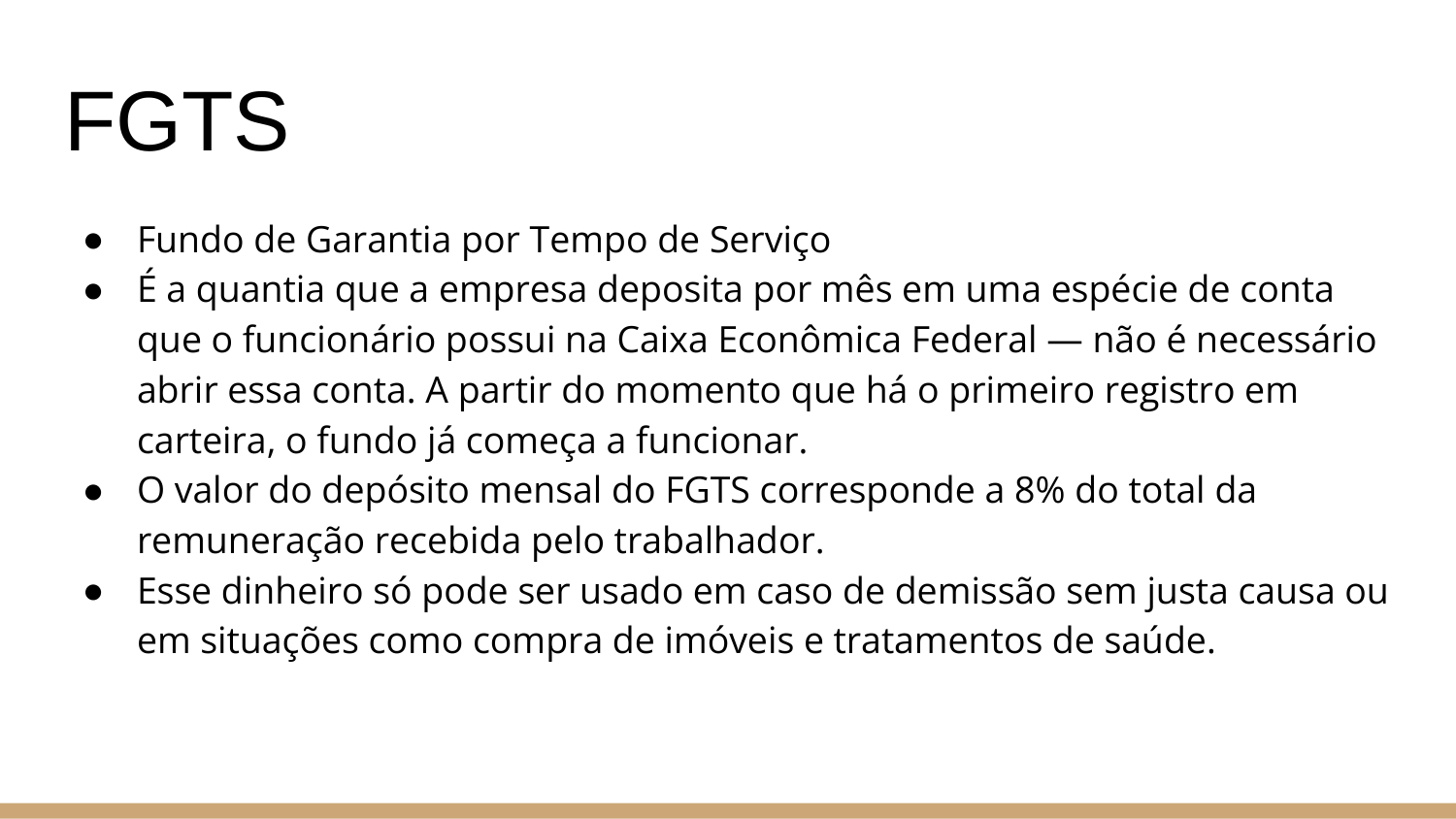

# FGTS
Fundo de Garantia por Tempo de Serviço
É a quantia que a empresa deposita por mês em uma espécie de conta que o funcionário possui na Caixa Econômica Federal — não é necessário abrir essa conta. A partir do momento que há o primeiro registro em carteira, o fundo já começa a funcionar.
O valor do depósito mensal do FGTS corresponde a 8% do total da remuneração recebida pelo trabalhador.
Esse dinheiro só pode ser usado em caso de demissão sem justa causa ou em situações como compra de imóveis e tratamentos de saúde.